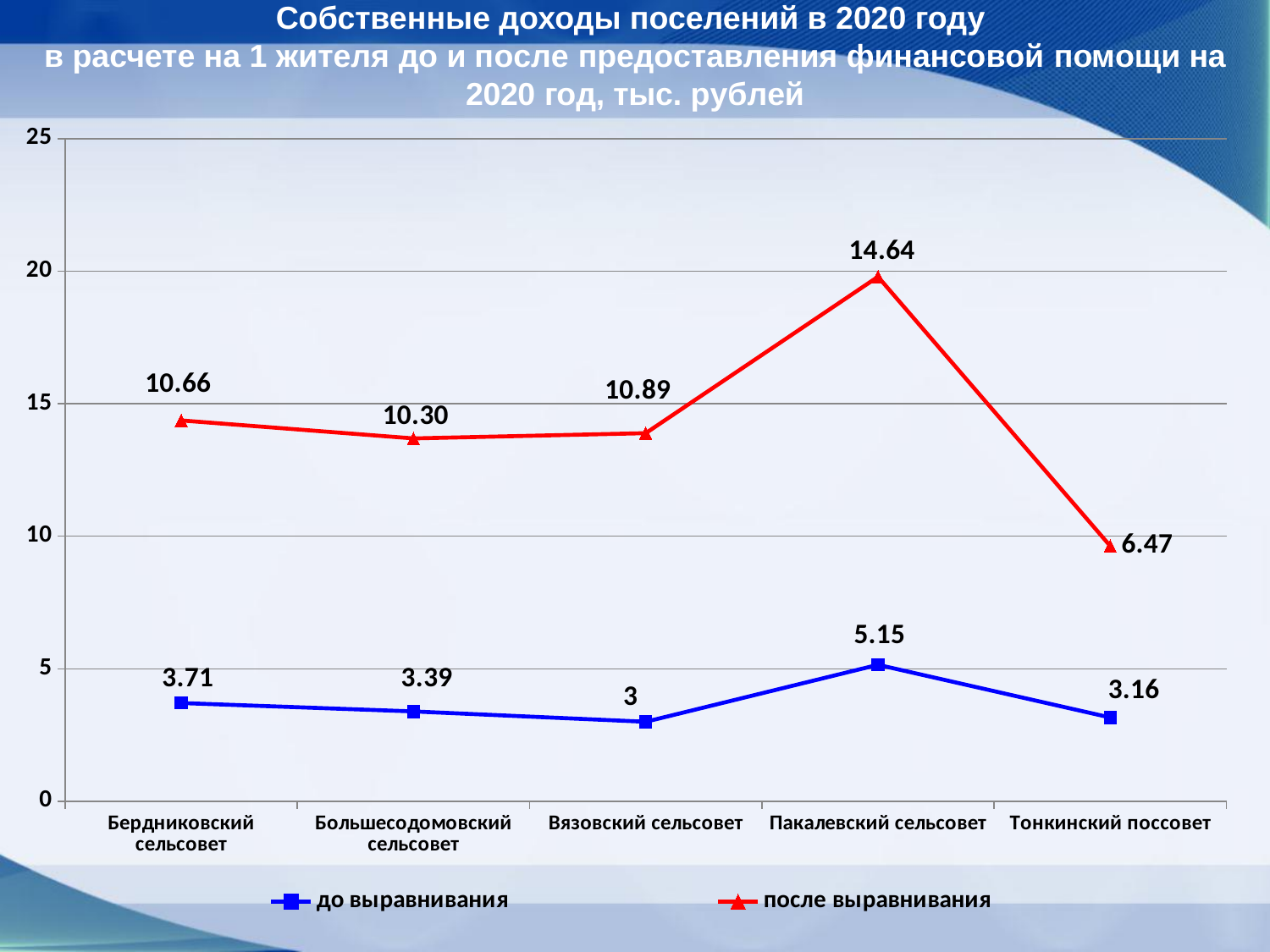

# Собственные доходы поселений в 2020 году в расчете на 1 жителя до и после предоставления финансовой помощи на 2020 год, тыс. рублей

### Chart

| Category | до выравнивания | после выравнивания |
|---|---|---|
| Бердниковский сельсовет | 3.71 | 10.66 |
| Большесодомовский сельсовет | 3.39 | 10.3 |
| Вязовский сельсовет | 3.0 | 10.89 |
| Пакалевский сельсовет | 5.15 | 14.64 |
| Тонкинский поссовет | 3.16 | 6.47 |